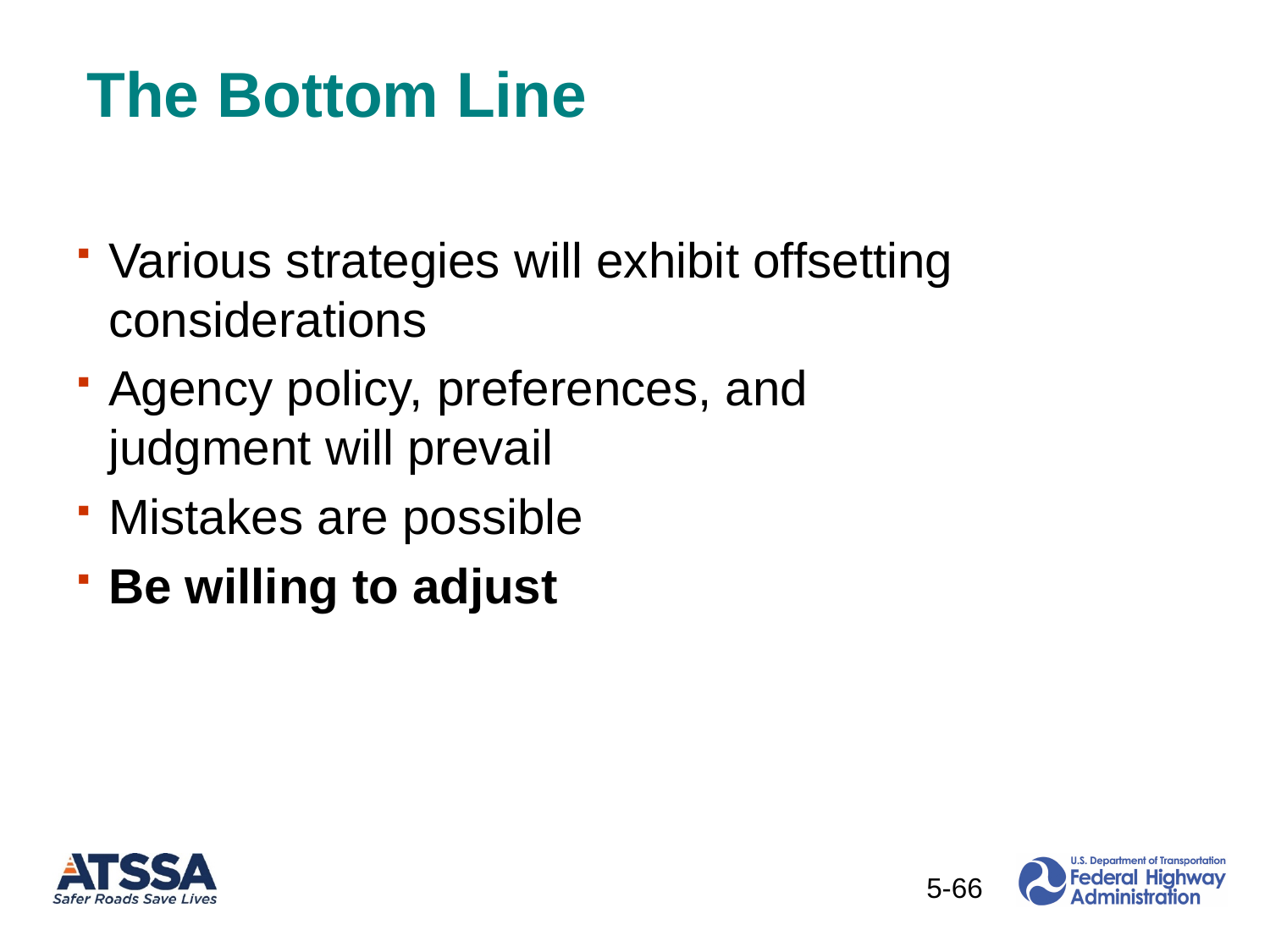

# The Bottom Line
Various strategies will exhibit offsetting considerations
Agency policy, preferences, and judgment will prevail
Mistakes are possible
Be willing to adjust